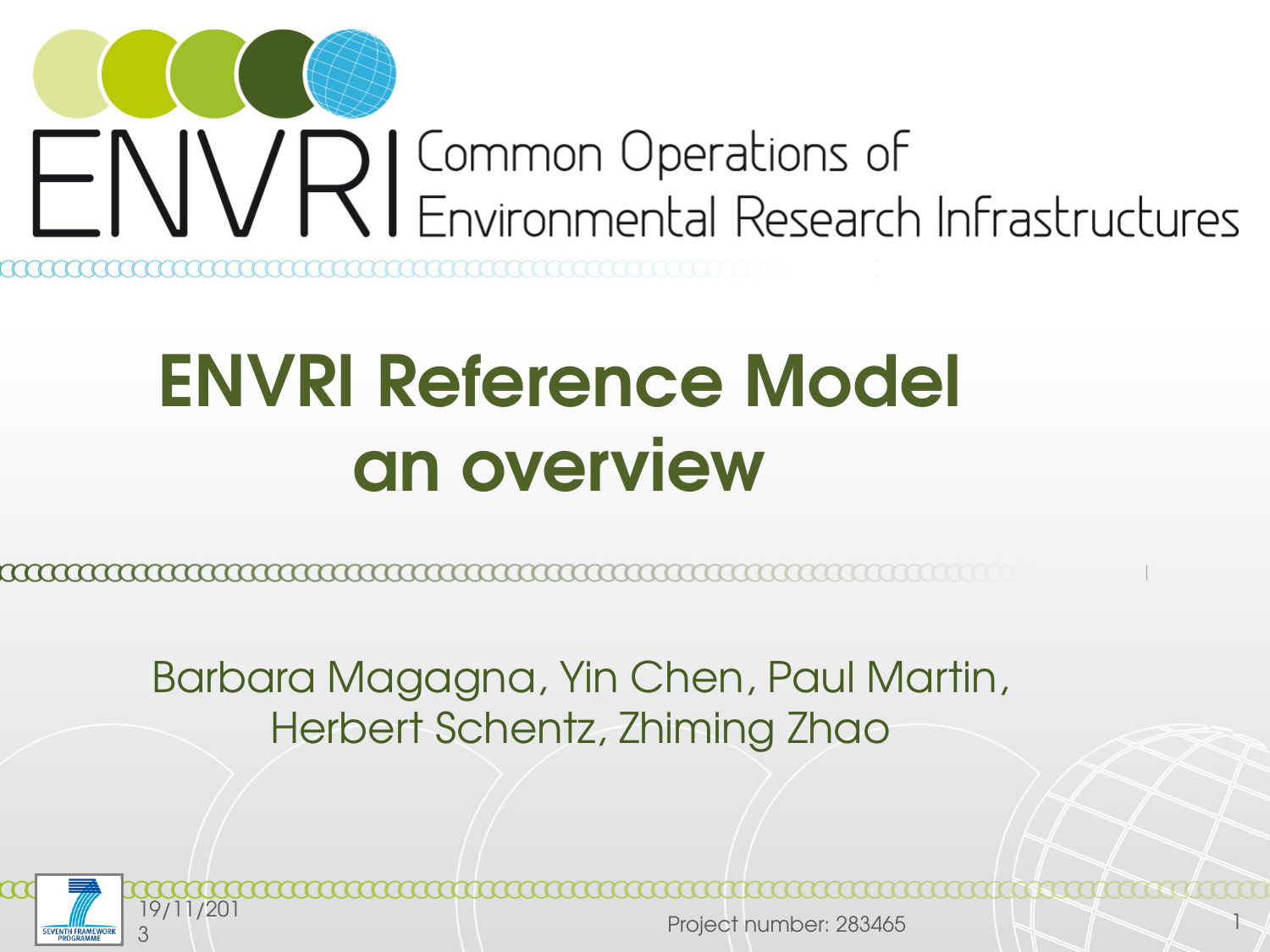

# ENVRI Reference Model an overview
Barbara Magagna, Yin Chen, Paul Martin, Herbert Schentz, Zhiming Zhao

19/11/2013

1